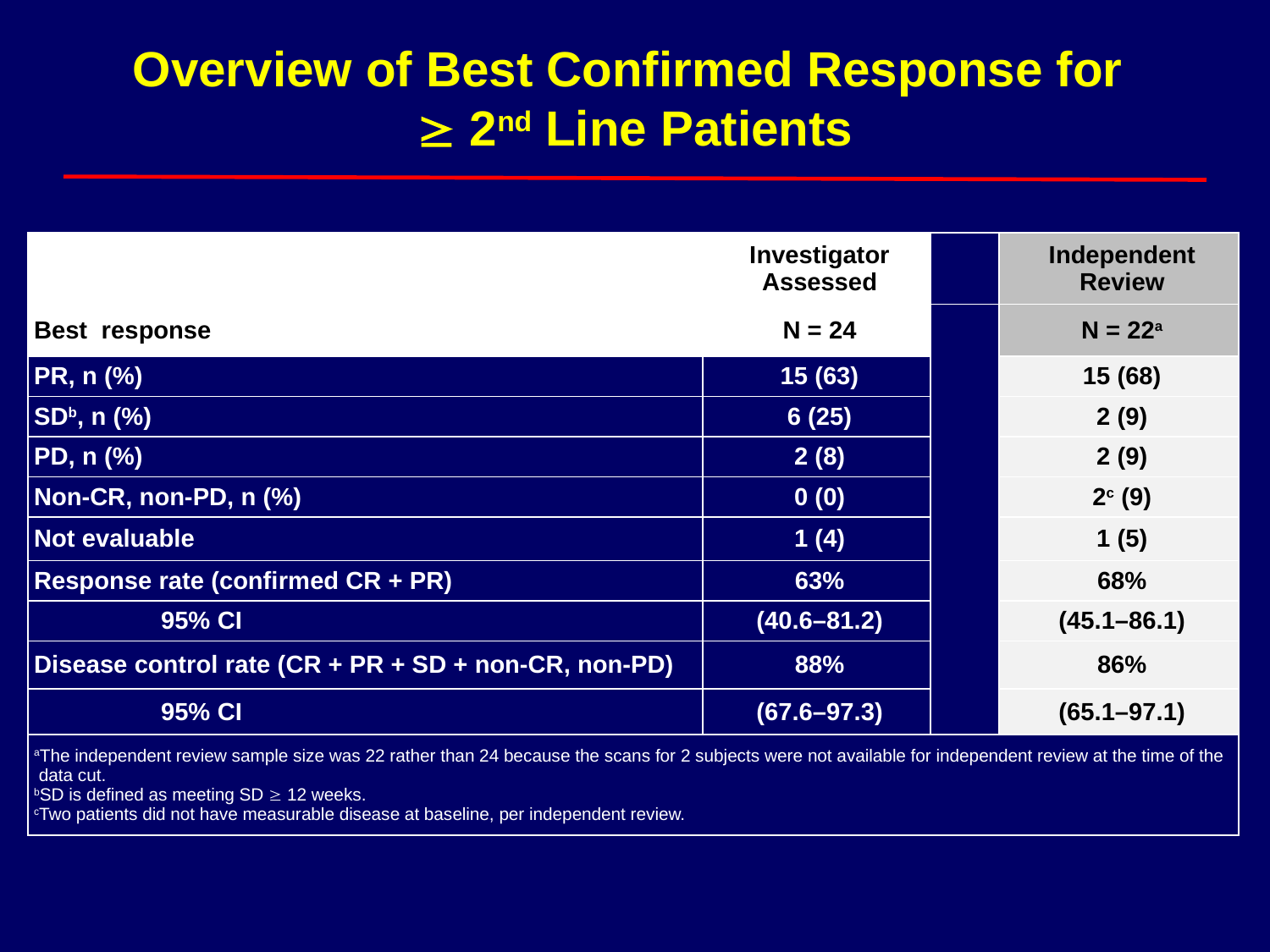

# Overview of Best Confirmed Response for ≥ 2nd Line Patients
|  | Investigator Assessed |  | Independent Review |
| --- | --- | --- | --- |
| Best response | N = 24 |  | N = 22a |
| PR, n (%) | 15 (63) |  | 15 (68) |
| SDb, n (%) | 6 (25) |  | 2 (9) |
| PD, n (%) | 2 (8) |  | 2 (9) |
| Non-CR, non-PD, n (%) | 0 (0) |  | 2c (9) |
| Not evaluable | 1 (4) |  | 1 (5) |
| Response rate (confirmed CR + PR) | 63% |  | 68% |
| 95% CI | (40.6–81.2) |  | (45.1–86.1) |
| Disease control rate (CR + PR + SD + non-CR, non-PD) | 88% |  | 86% |
| 95% CI | (67.6–97.3) |  | (65.1–97.1) |
| aThe independent review sample size was 22 rather than 24 because the scans for 2 subjects were not available for independent review at the time of the data cut. bSD is defined as meeting SD ≥ 12 weeks. cTwo patients did not have measurable disease at baseline, per independent review. |  |  |  |